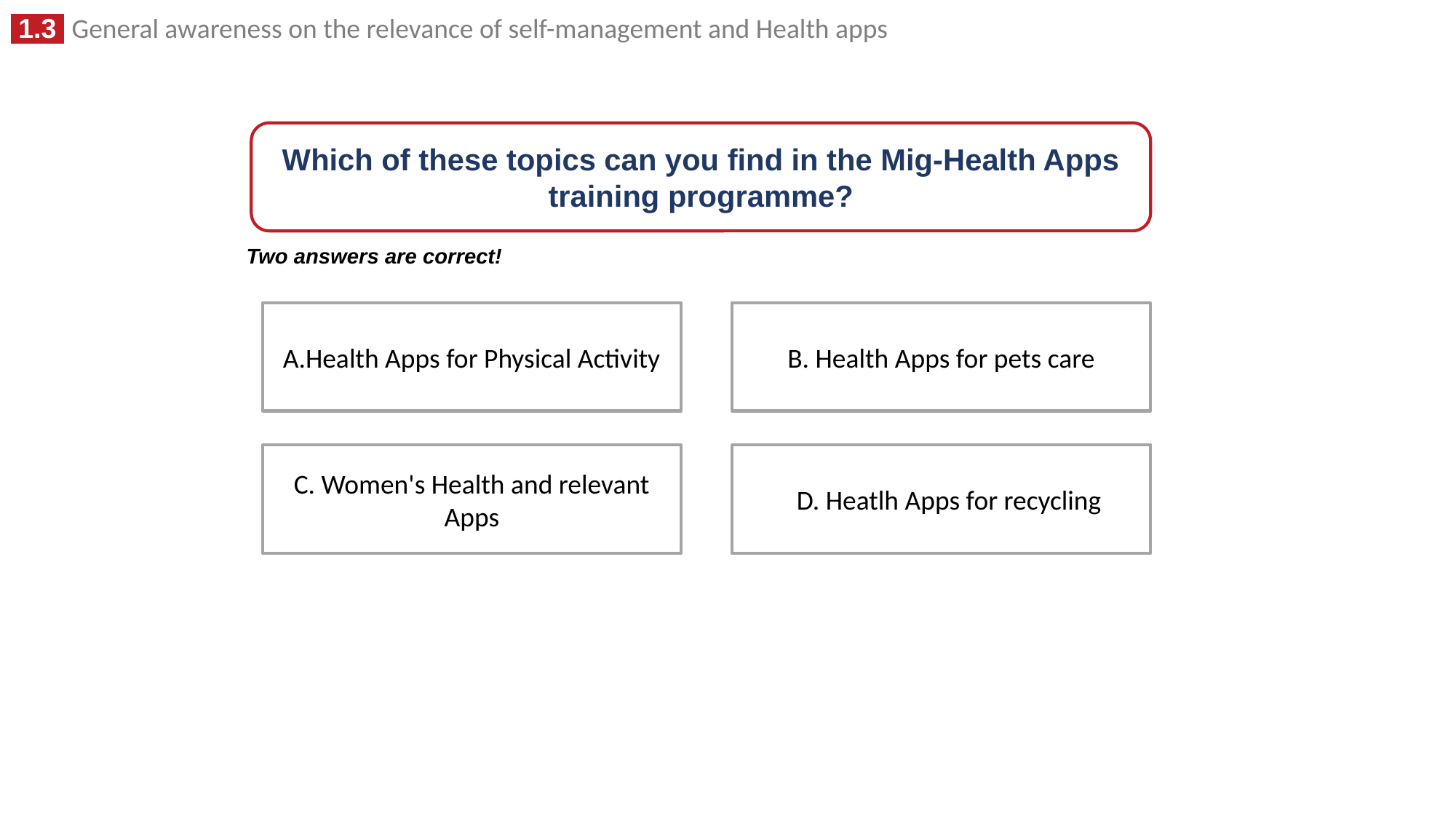

Which of these topics can you find in the Mig-Health Apps training programme?
Two answers are correct!
A.Health Apps for Physical Activity
B. Health Apps for pets care
C. Women's Health and relevant Apps
  D. Heatlh Apps for recycling